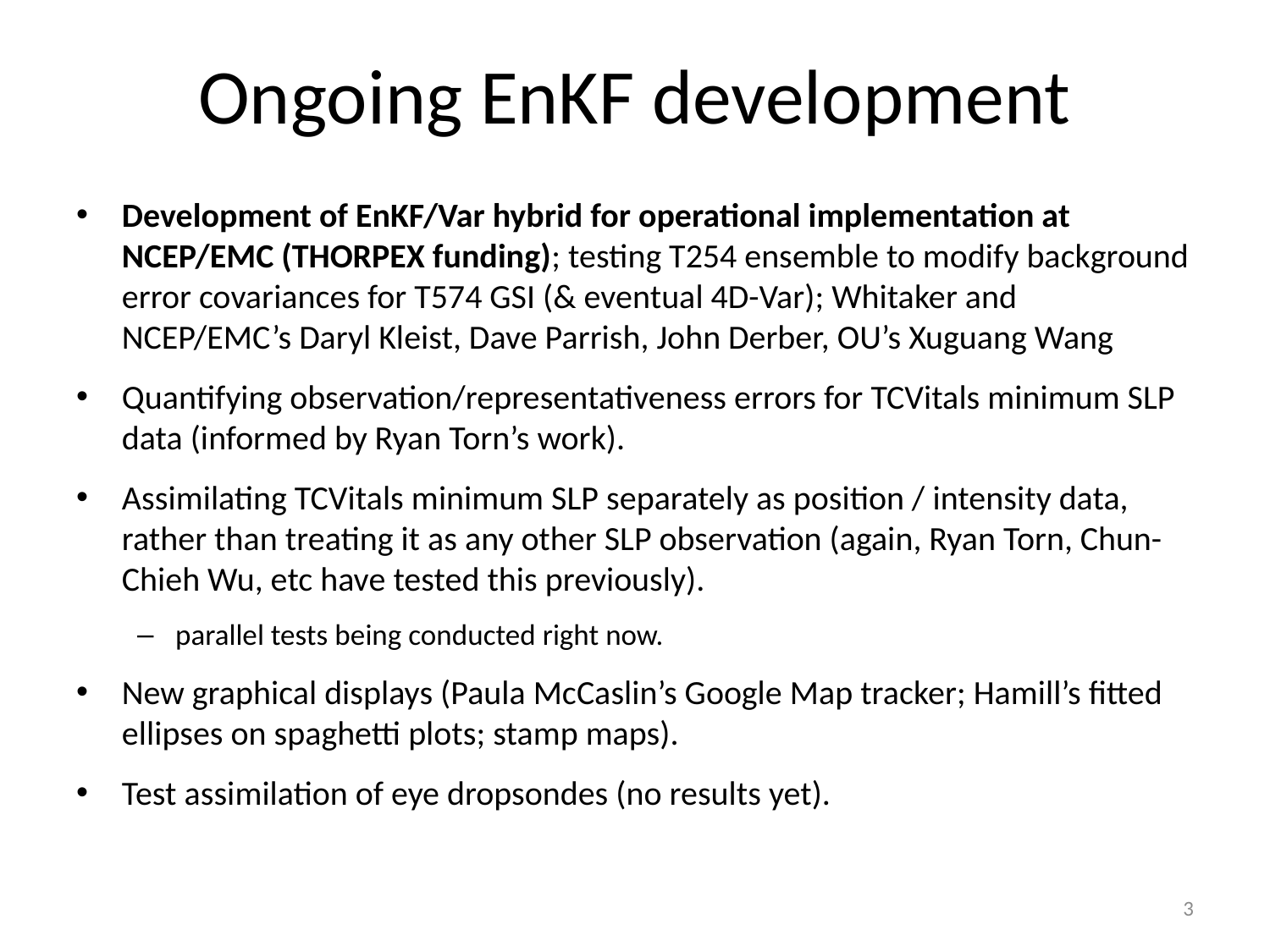

# Ongoing EnKF development
Development of EnKF/Var hybrid for operational implementation at NCEP/EMC (THORPEX funding); testing T254 ensemble to modify background error covariances for T574 GSI (& eventual 4D-Var); Whitaker and NCEP/EMC’s Daryl Kleist, Dave Parrish, John Derber, OU’s Xuguang Wang
Quantifying observation/representativeness errors for TCVitals minimum SLP data (informed by Ryan Torn’s work).
Assimilating TCVitals minimum SLP separately as position / intensity data, rather than treating it as any other SLP observation (again, Ryan Torn, Chun-Chieh Wu, etc have tested this previously).
parallel tests being conducted right now.
New graphical displays (Paula McCaslin’s Google Map tracker; Hamill’s fitted ellipses on spaghetti plots; stamp maps).
Test assimilation of eye dropsondes (no results yet).
3